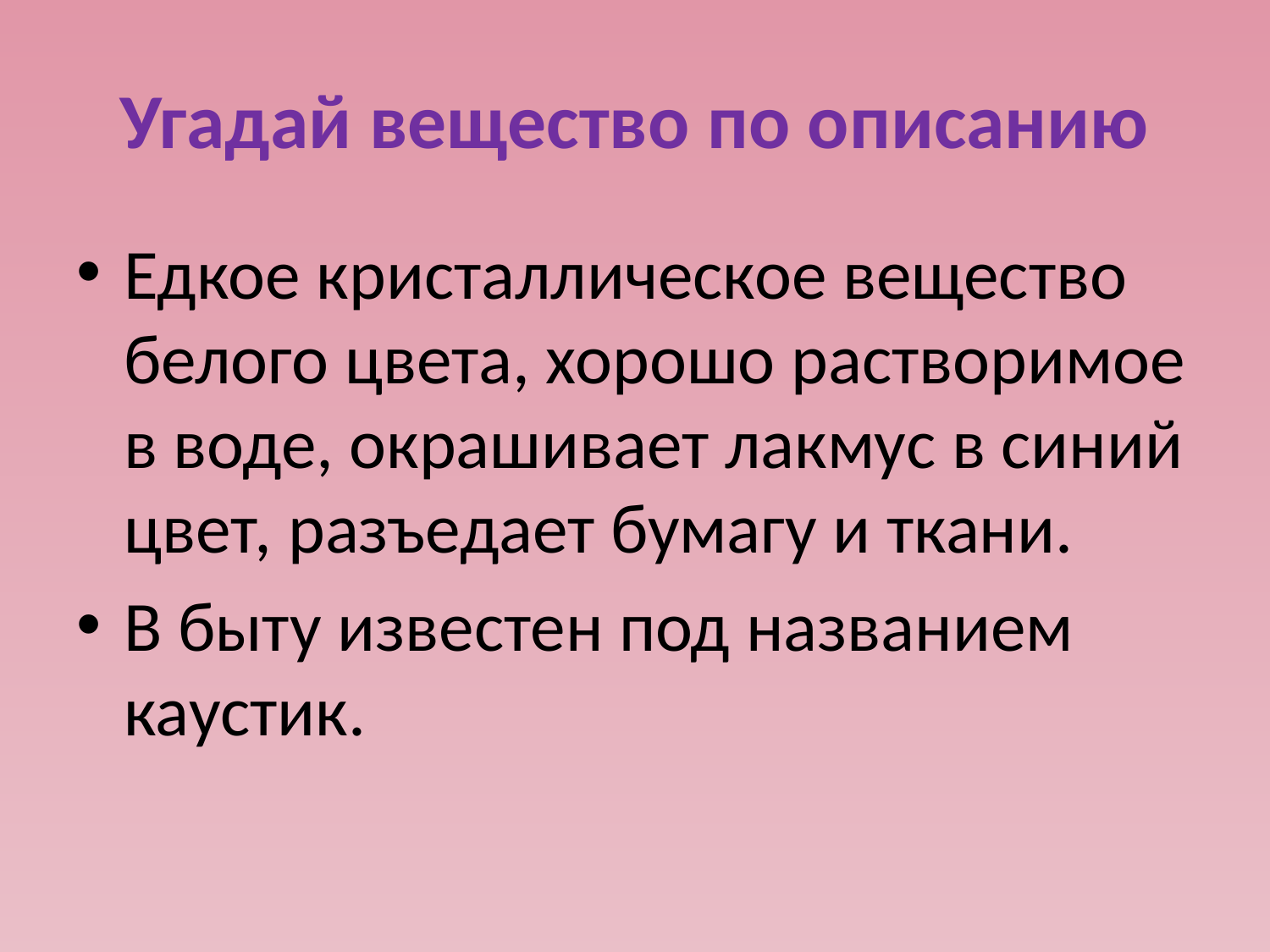

# Угадай вещество по описанию
Едкое кристаллическое вещество белого цвета, хорошо растворимое в воде, окрашивает лакмус в синий цвет, разъедает бумагу и ткани.
В быту известен под названием каустик.